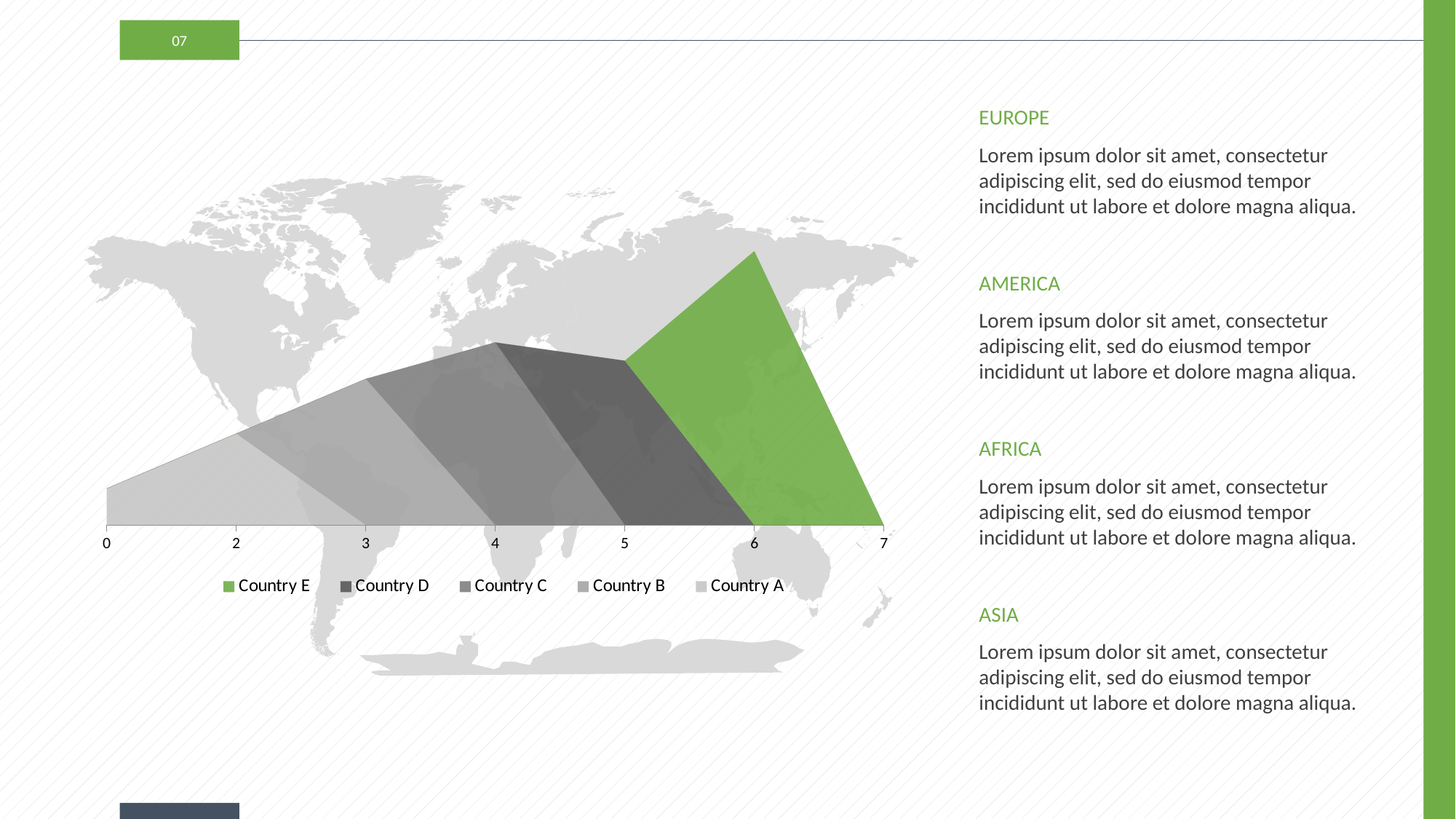

07
EUROPE
Lorem ipsum dolor sit amet, consectetur adipiscing elit, sed do eiusmod tempor incididunt ut labore et dolore magna aliqua.

### Chart

| Category | Country A | Country B | Country C | Country D | Country E |
|---|---|---|---|---|---|
| 0 | 2.0 | 0.0 | 0.0 | 0.0 | 0.0 |
| 2 | 5.0 | 0.0 | 0.0 | 0.0 | 0.0 |
| 3 | 0.0 | 8.0 | 0.0 | 0.0 | 0.0 |
| 4 | 0.0 | 0.0 | 10.0 | 0.0 | 0.0 |
| 5 | 0.0 | 0.0 | 0.0 | 9.0 | 0.0 |
| 6 | None | None | 0.0 | 0.0 | 15.0 |
| 7 | None | None | None | 0.0 | 0.0 |
AMERICA
Lorem ipsum dolor sit amet, consectetur adipiscing elit, sed do eiusmod tempor incididunt ut labore et dolore magna aliqua.
AFRICA
Lorem ipsum dolor sit amet, consectetur adipiscing elit, sed do eiusmod tempor incididunt ut labore et dolore magna aliqua.
ASIA
Lorem ipsum dolor sit amet, consectetur adipiscing elit, sed do eiusmod tempor incididunt ut labore et dolore magna aliqua.